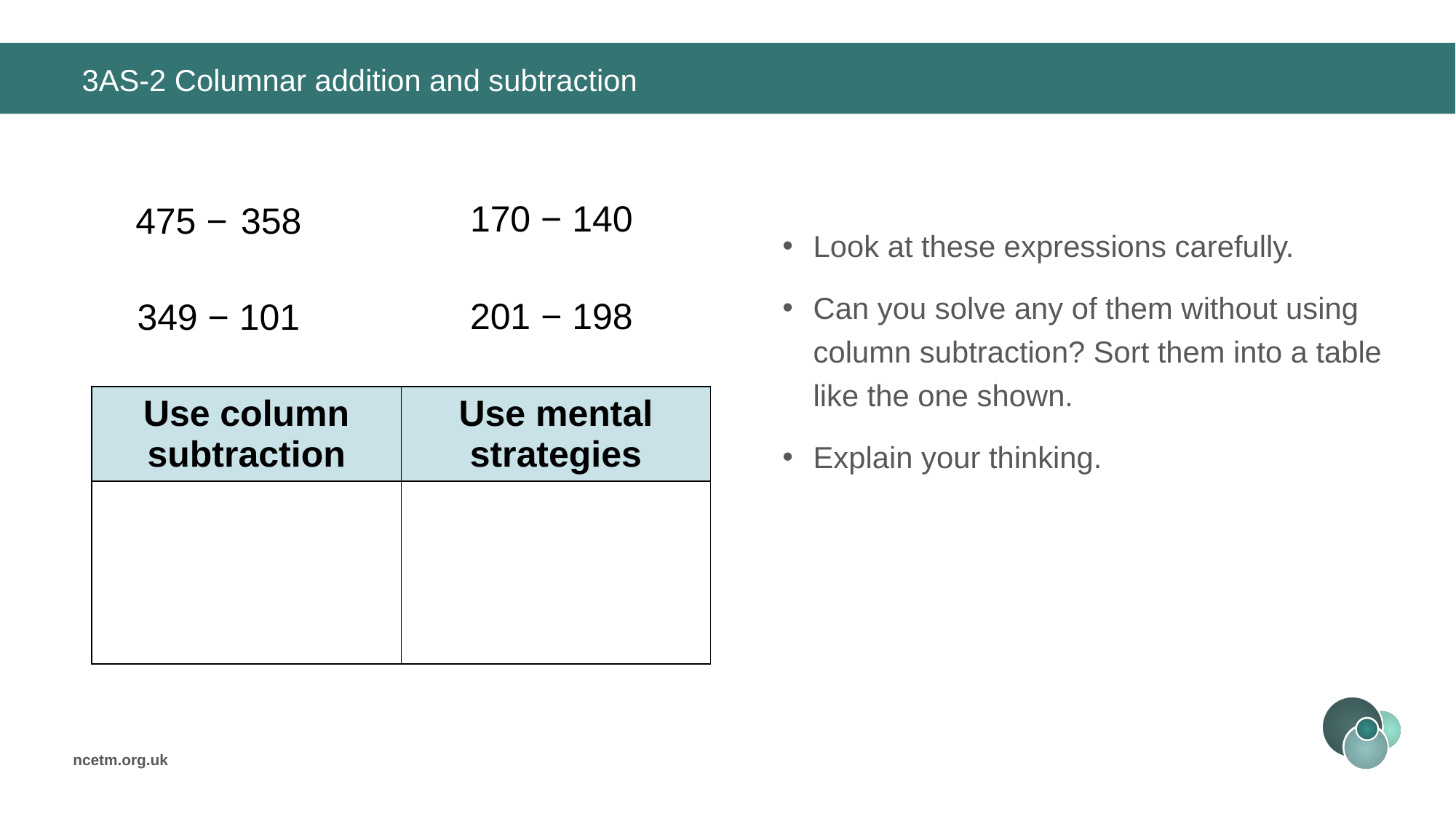

# 3AS-2 Columnar addition and subtraction
475 − 358
170 − 140
Look at these expressions carefully.
Can you solve any of them without using column subtraction? Sort them into a table like the one shown.
Explain your thinking.

201 − 198
349 − 101
| Use column subtraction | Use mental strategies |
| --- | --- |
|  |  |